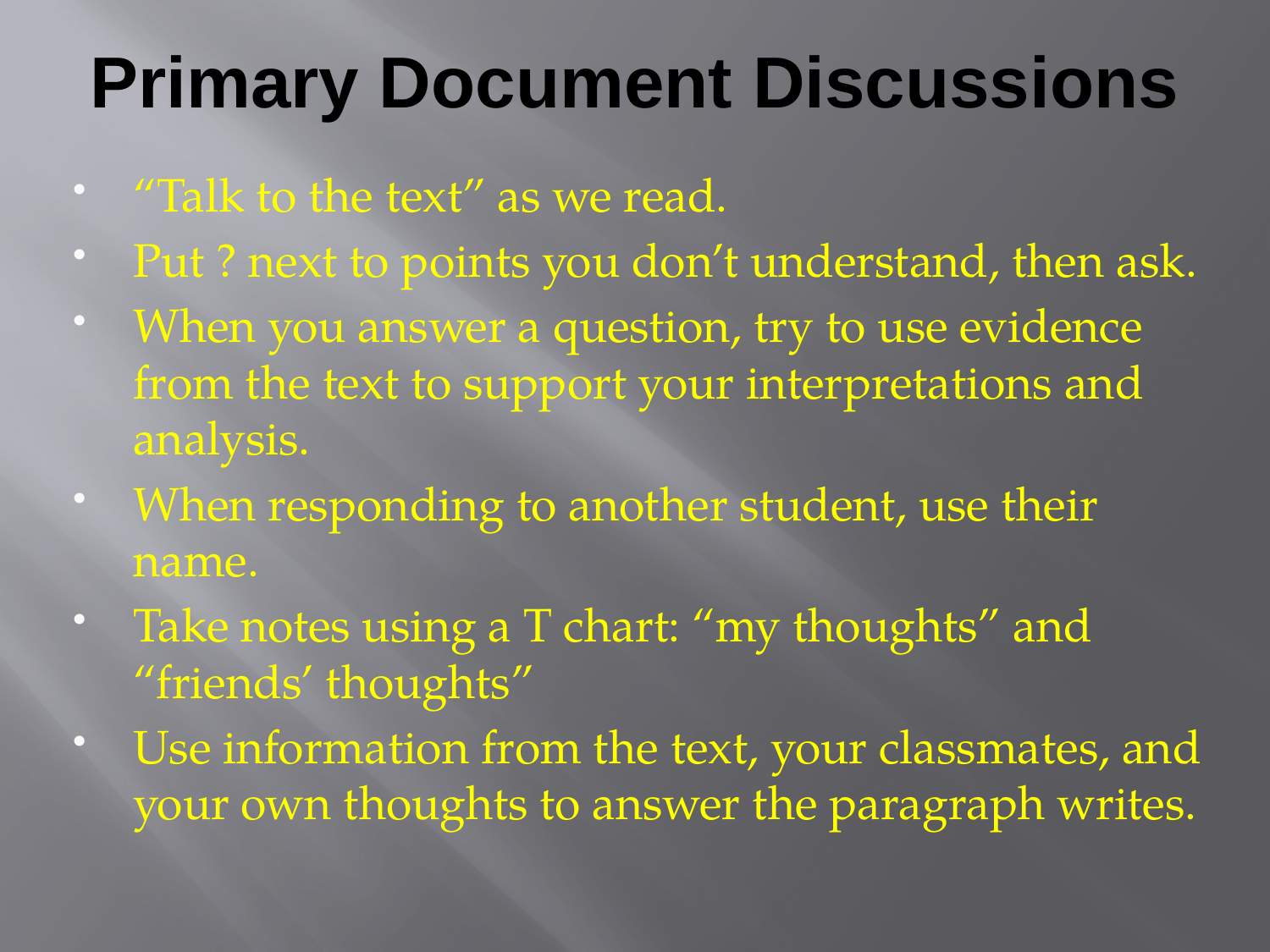

# Primary Document Discussions
“Talk to the text” as we read.
Put ? next to points you don’t understand, then ask.
When you answer a question, try to use evidence from the text to support your interpretations and analysis.
When responding to another student, use their name.
Take notes using a T chart: “my thoughts” and “friends’ thoughts”
Use information from the text, your classmates, and your own thoughts to answer the paragraph writes.